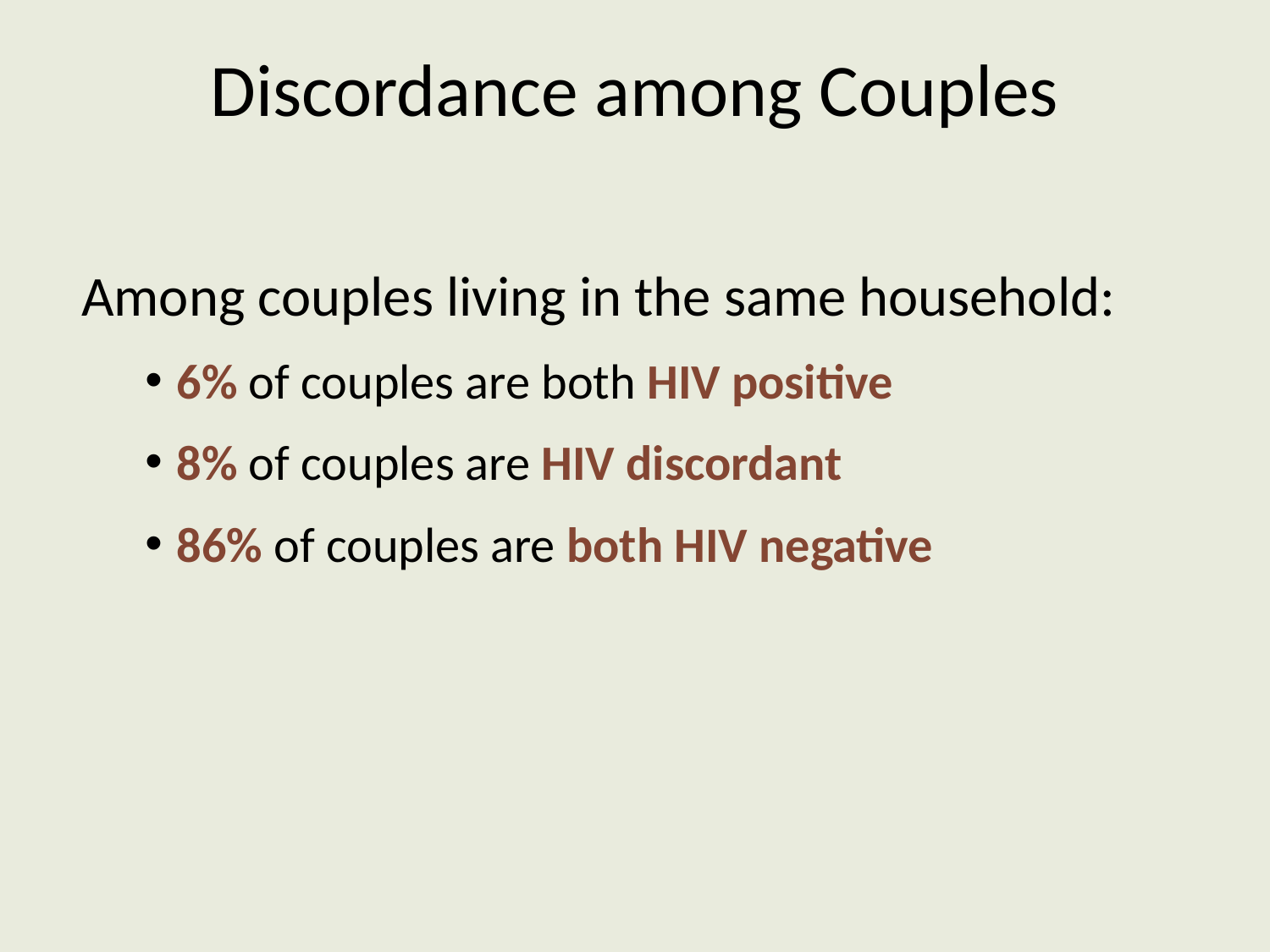

# Discordance among Couples
Among couples living in the same household:
6% of couples are both HIV positive
8% of couples are HIV discordant
86% of couples are both HIV negative